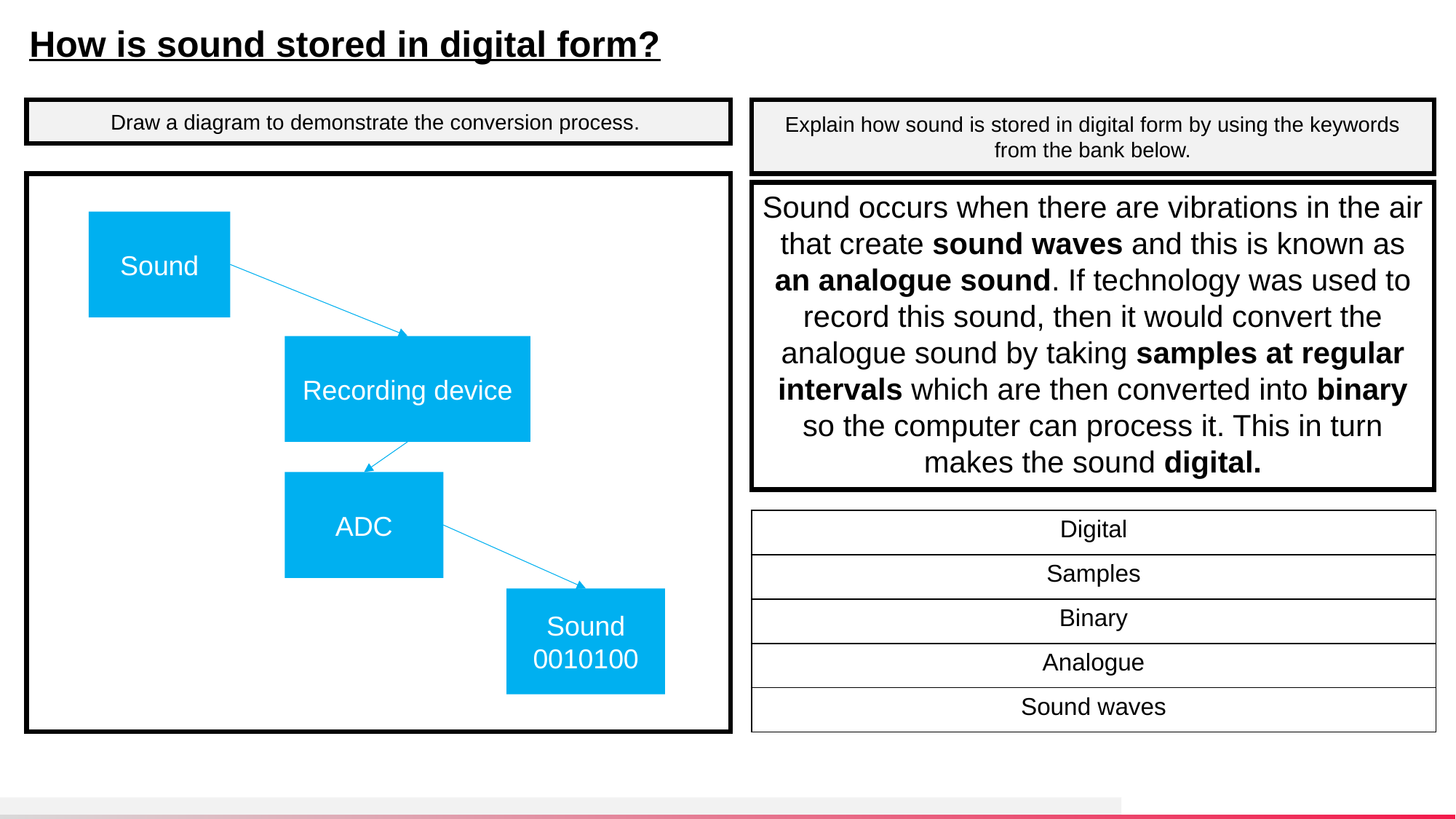

How is sound stored in digital form?
Draw a diagram to demonstrate the conversion process.
Explain how sound is stored in digital form by using the keywords from the bank below.

Sound occurs when there are vibrations in the air that create sound waves and this is known as an analogue sound. If technology was used to record this sound, then it would convert the analogue sound by taking samples at regular intervals which are then converted into binary so the computer can process it. This in turn makes the sound digital.
Sound
Recording device
ADC
| Digital |
| --- |
| Samples |
| Binary |
| Analogue |
| Sound waves |
Sound
0010100